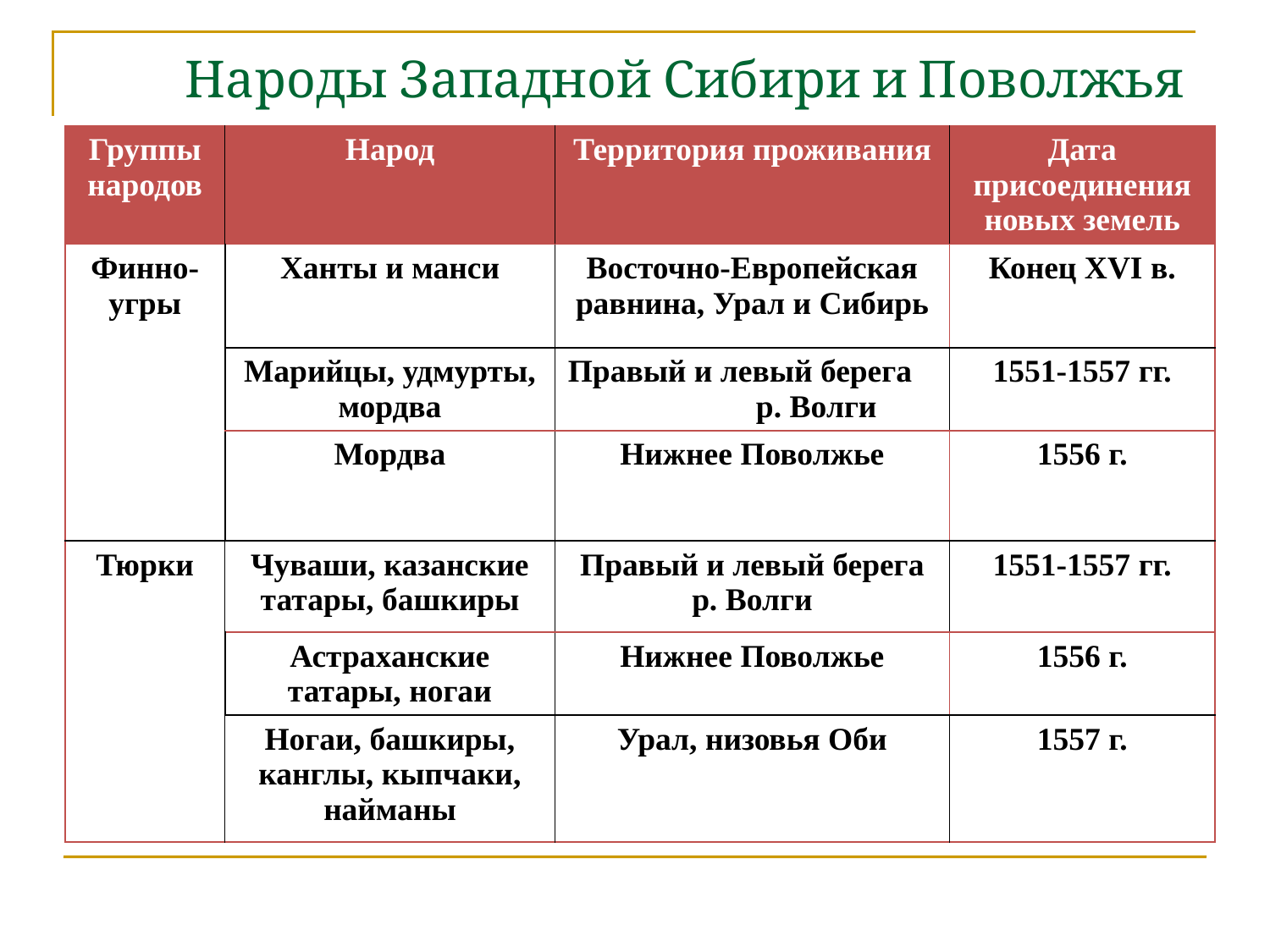

Народы Западной Сибири и Поволжья
| Группы народов | Народ | Территория проживания | Дата присоединения новых земель |
| --- | --- | --- | --- |
| Финно-угры | Ханты и манси | Восточно-Европейская равнина, Урал и Сибирь | Конец XVI в. |
|  | Марийцы, удмурты, мордва | Правый и левый берега р. Волги | 1551-1557 гг. |
|  | Мордва | Нижнее Поволжье | 1556 г. |
| Тюрки | Чуваши, казанские татары, башкиры | Правый и левый берега р. Волги | 1551-1557 гг. |
|  | Астраханские татары, ногаи | Нижнее Поволжье | 1556 г. |
|  | Ногаи, башкиры, канглы, кыпчаки, найманы | Урал, низовья Оби | 1557 г. |